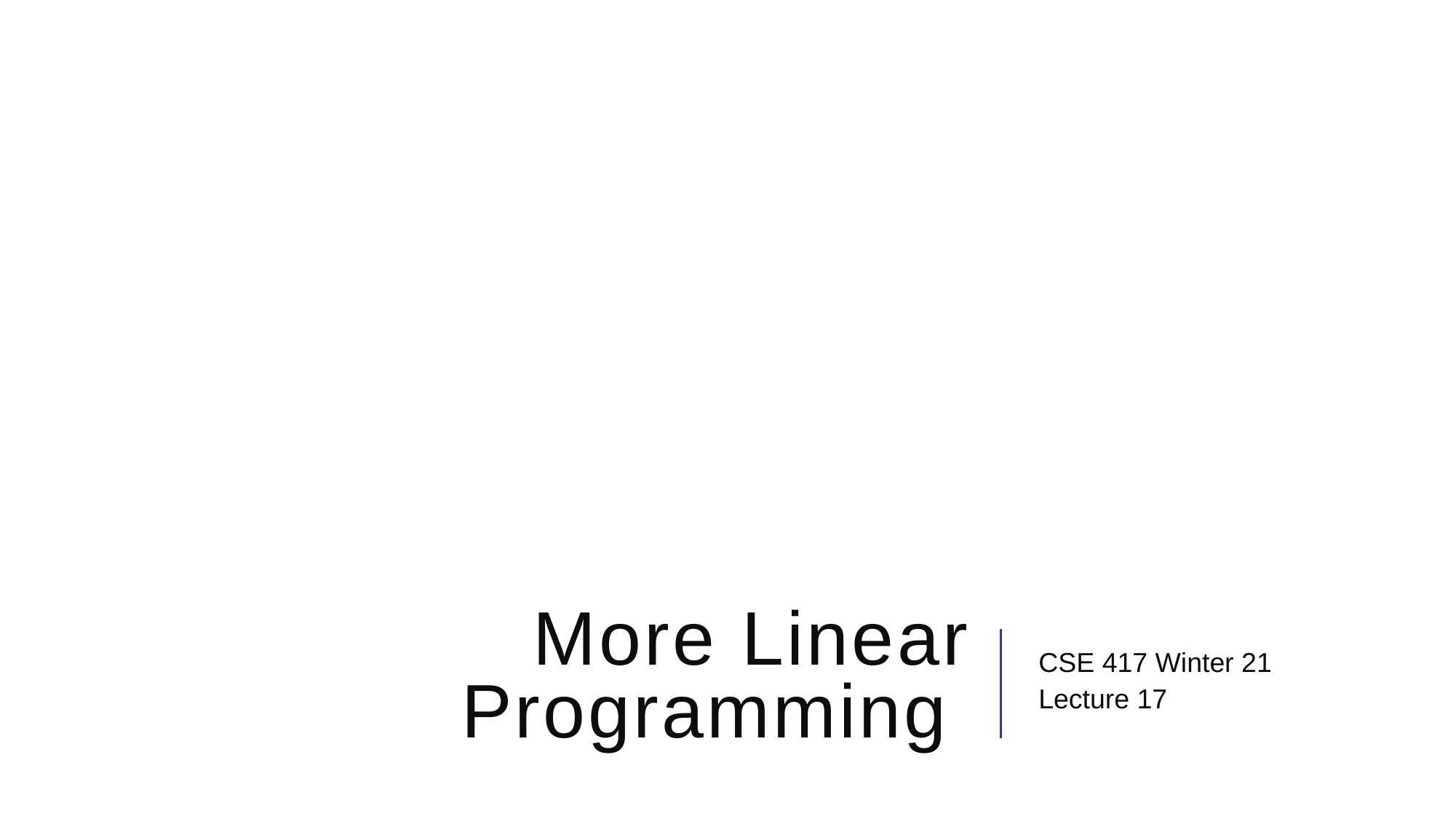

# More Linear Programming
CSE 417 Winter 21
Lecture 17